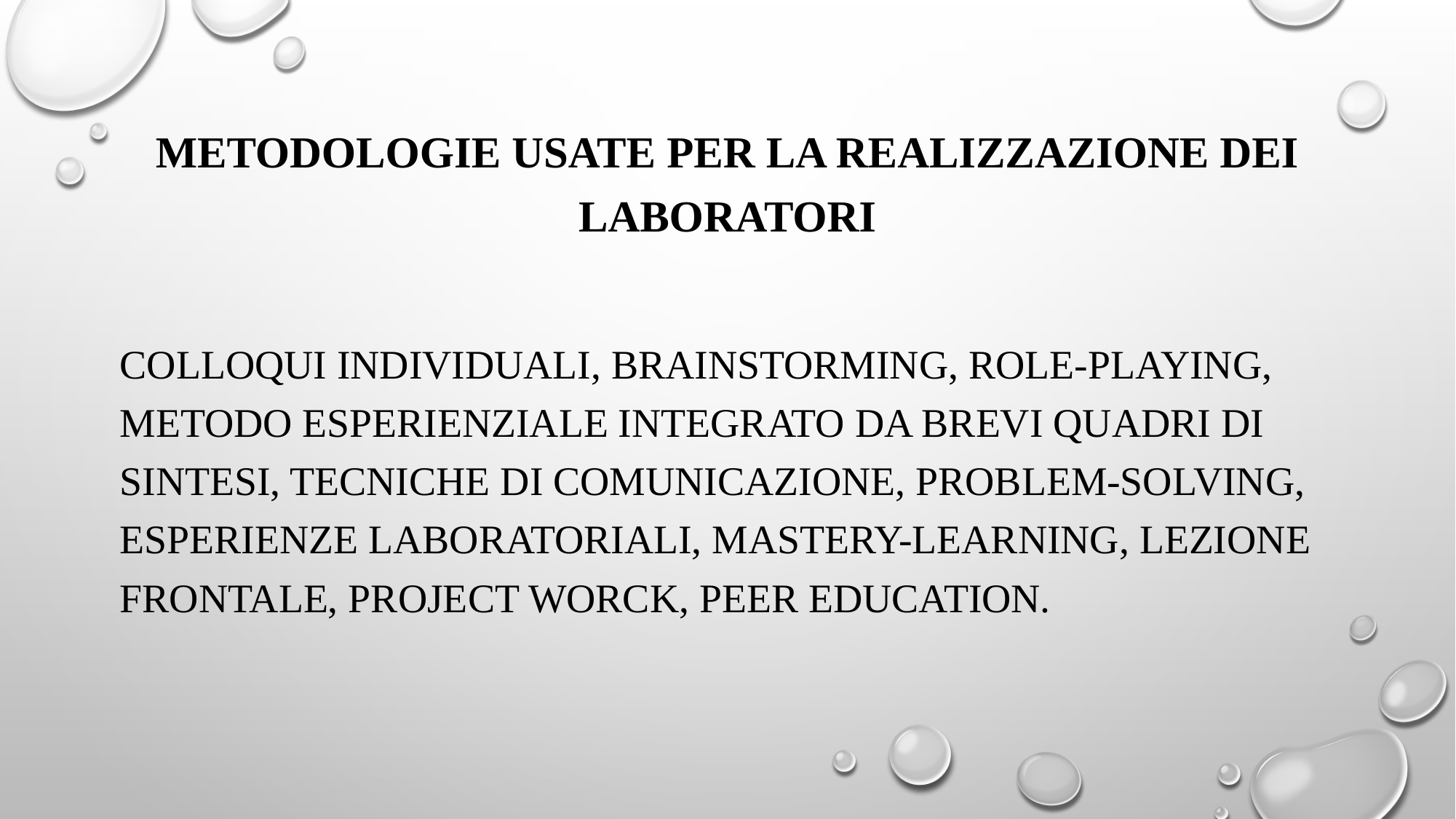

METODOLOGIE USATE PER LA REALIZZAZIONE DEI LABORATORI

colloqui individuali, brainstorming, role-playing, metodo esperienziale integrato da brevi quadri di sintesi, tecniche di comunicazione, problem-solving, esperienze laboratoriali, mastery-learning, lezione frontale, project worck, peer education.

#